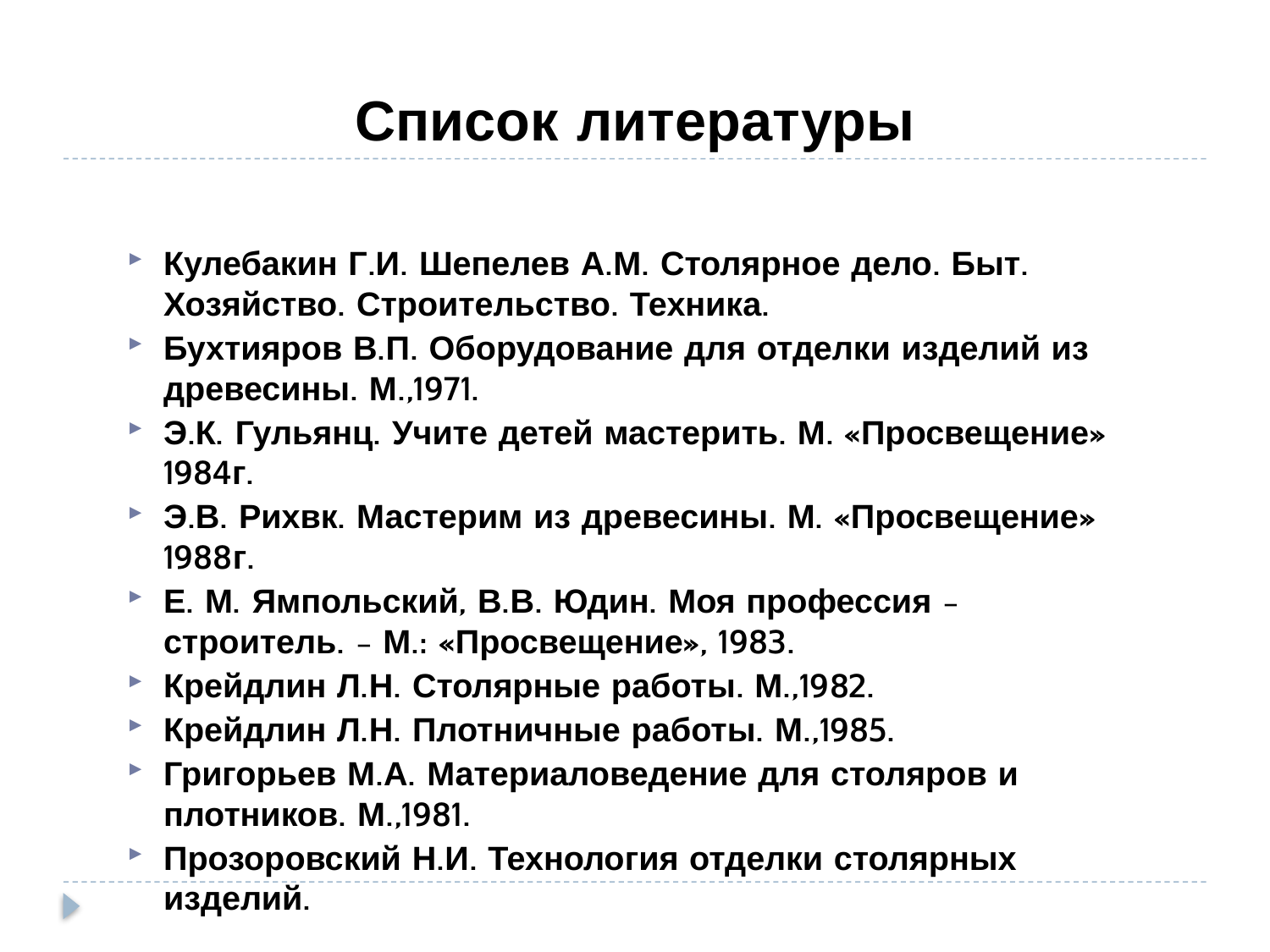

# Список литературы
Кулебакин Г.И. Шепелев А.М. Столярное дело. Быт. Хозяйство. Строительство. Техника.
Бухтияров В.П. Оборудование для отделки изделий из древесины. М.,1971.
Э.К. Гульянц. Учите детей мастерить. М. «Просвещение» 1984г.
Э.В. Рихвк. Мастерим из древесины. М. «Просвещение» 1988г.
Е. М. Ямпольский, В.В. Юдин. Моя профессия – строитель. – М.: «Просвещение», 1983.
Крейдлин Л.Н. Столярные работы. М.,1982.
Крейдлин Л.Н. Плотничные работы. М.,1985.
Григорьев М.А. Материаловедение для столяров и плотников. М.,1981.
Прозоровский Н.И. Технология отделки столярных изделий.